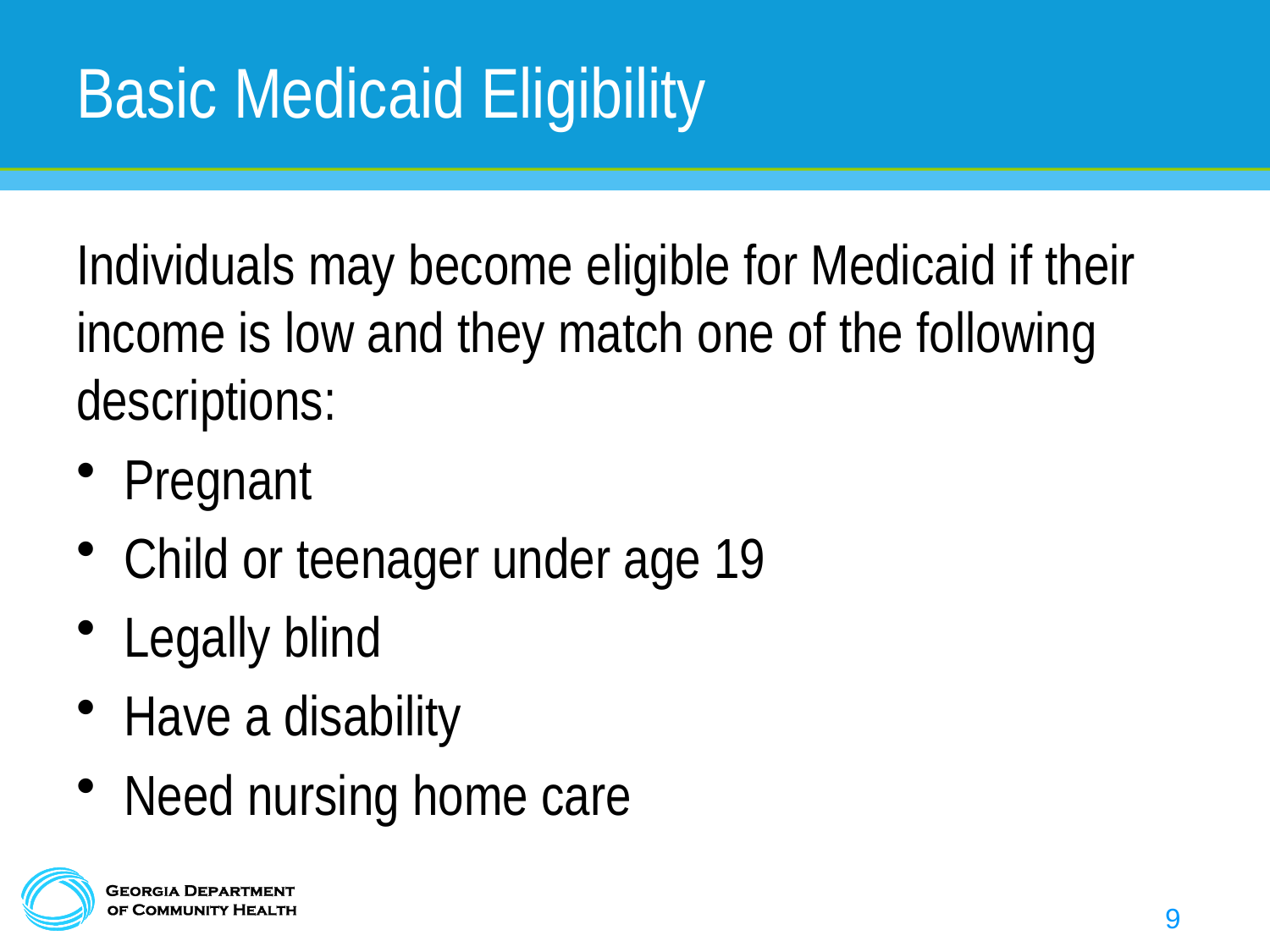

# Basic Medicaid Eligibility
Individuals may become eligible for Medicaid if their income is low and they match one of the following descriptions:
Pregnant
Child or teenager under age 19
Legally blind
Have a disability
Need nursing home care